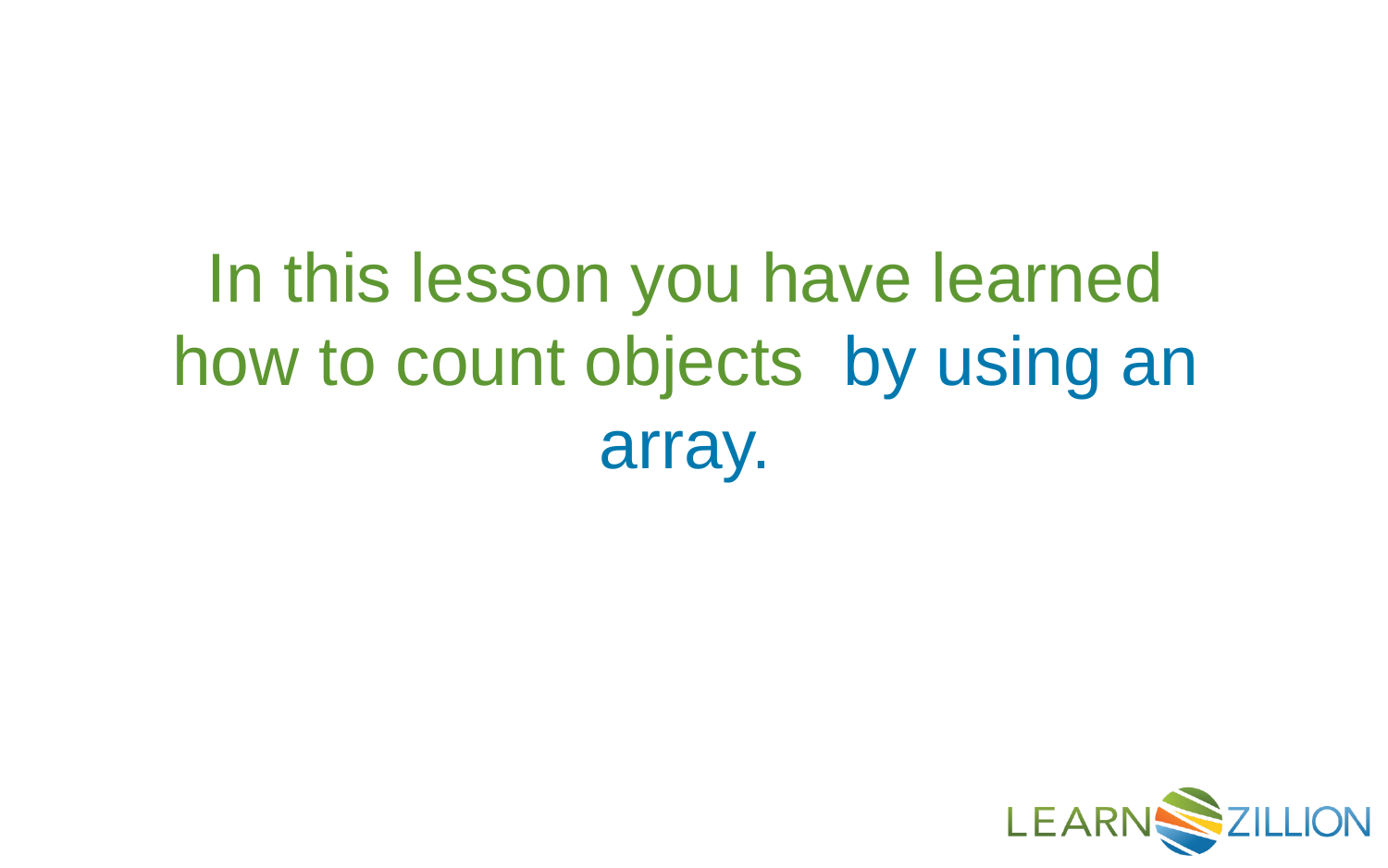

In this lesson you have learned how to count objects  by using an array.